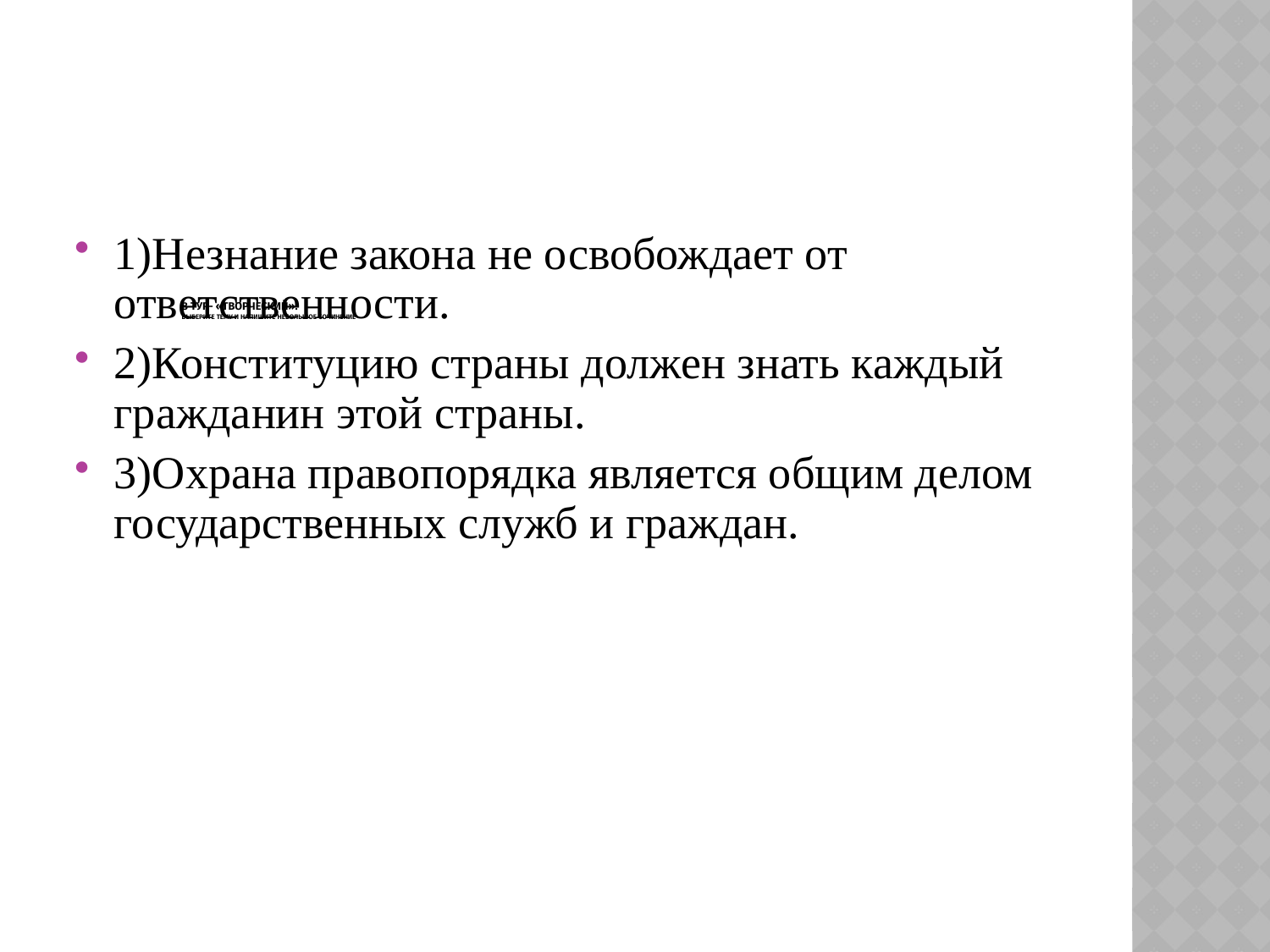

# 8 тур- «творческий». Выберите тему и напишите небольшое сочинение
1)Незнание закона не освобождает от ответственности.
2)Конституцию страны должен знать каждый гражданин этой страны.
3)Охрана правопорядка является общим делом государственных служб и граждан.